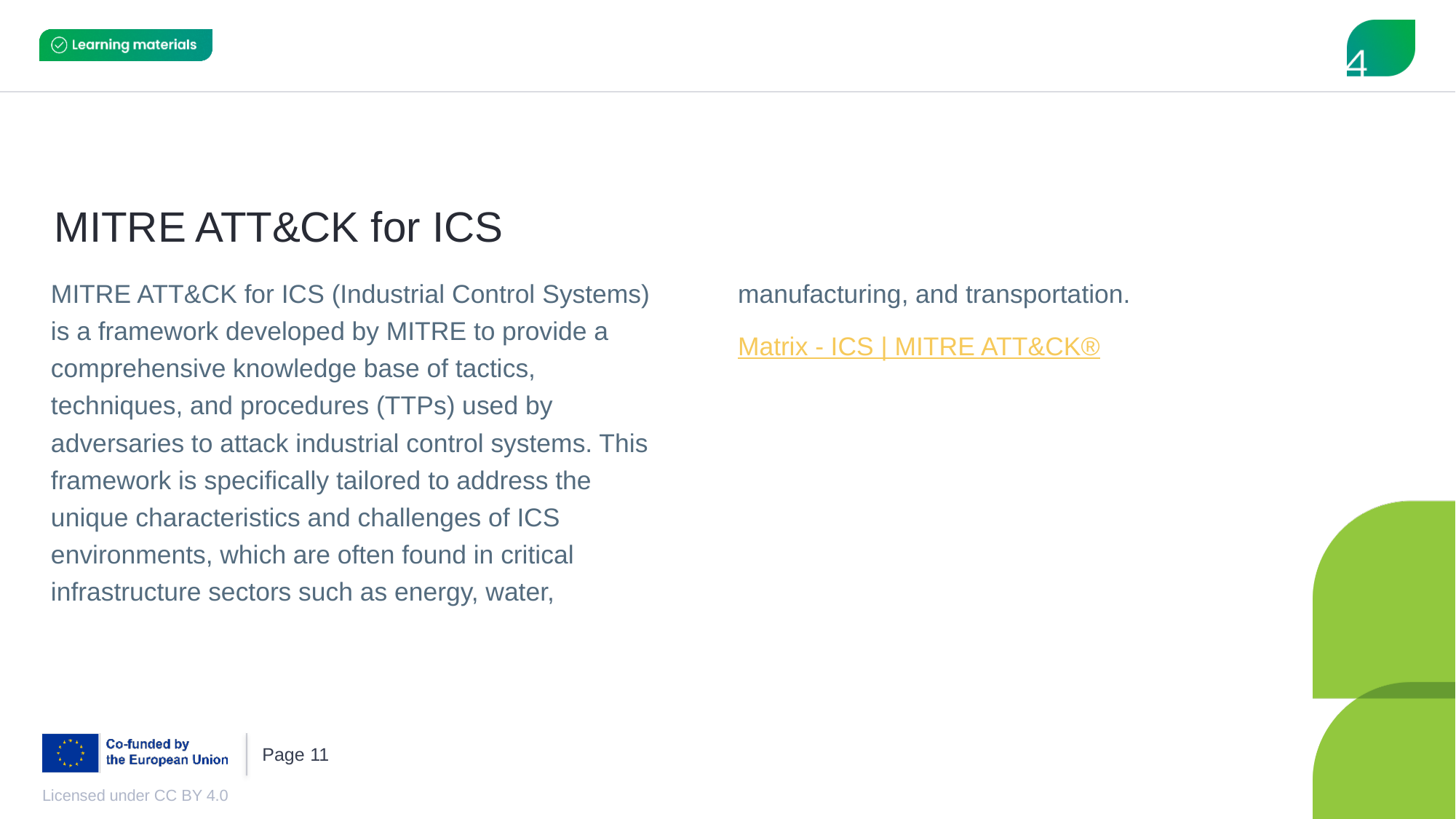

# MITRE ATT&CK for ICS
MITRE ATT&CK for ICS (Industrial Control Systems) is a framework developed by MITRE to provide a comprehensive knowledge base of tactics, techniques, and procedures (TTPs) used by adversaries to attack industrial control systems. This framework is specifically tailored to address the unique characteristics and challenges of ICS environments, which are often found in critical infrastructure sectors such as energy, water, manufacturing, and transportation.
Matrix - ICS | MITRE ATT&CK®